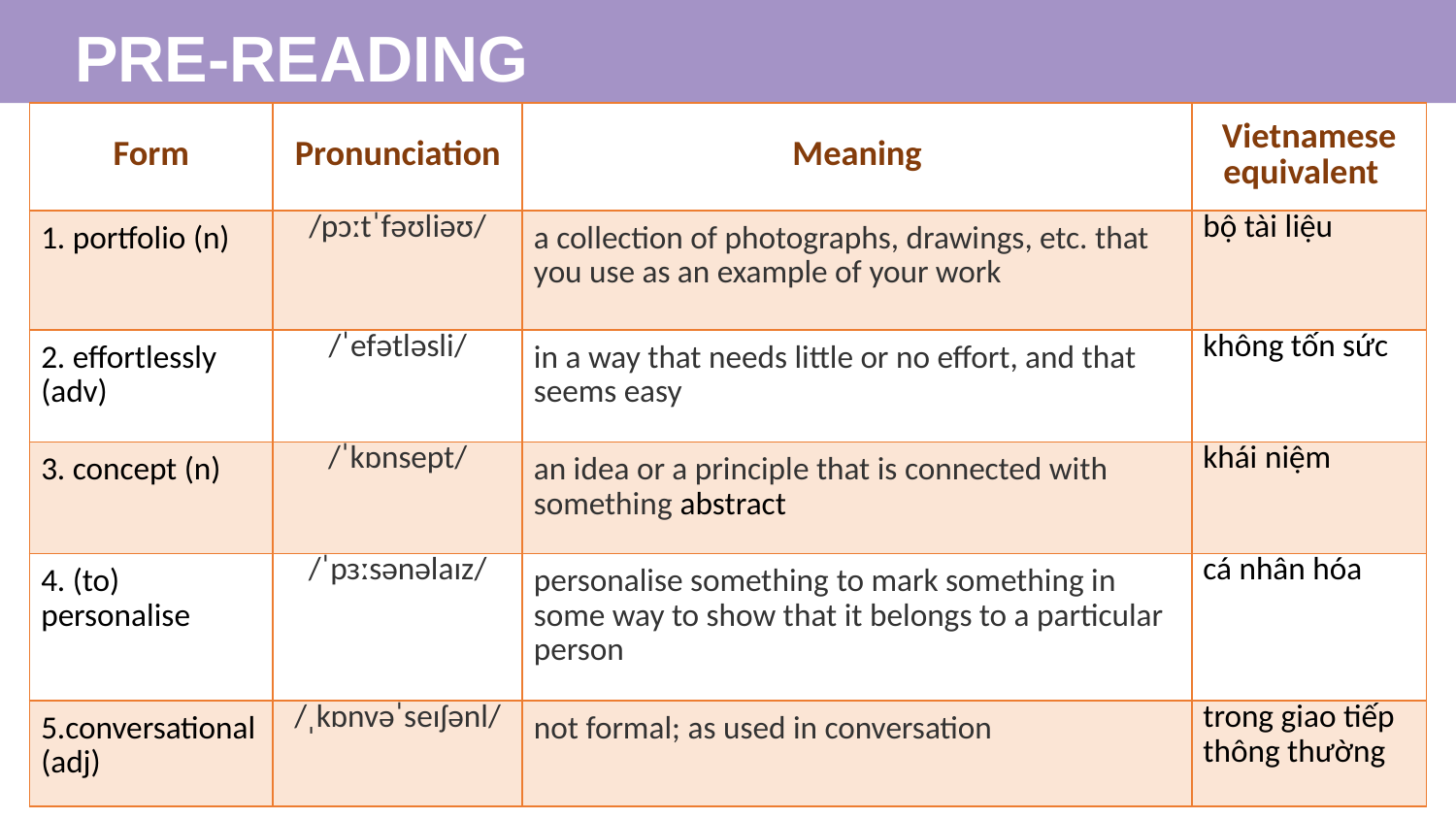

PRE-READING
| Form | Pronunciation | Meaning | Vietnamese equivalent |
| --- | --- | --- | --- |
| 1. portfolio (n) | /pɔːtˈfəʊliəʊ/ | a collection of photographs, drawings, etc. that you use as an example of your work | bộ tài liệu |
| 2. effortlessly (adv) | /ˈefətləsli/ | ​in a way that needs little or no effort, and that seems easy | không tốn sức |
| 3. concept (n) | /ˈkɒnsept/ | an idea or a principle that is connected with something abstract | khái niệm |
| 4. (to) personalise | /ˈpɜːsənəlaɪz/ | personalise something to mark something in some way to show that it belongs to a particular person | cá nhân hóa |
| 5.conversational (adj) | /ˌkɒnvəˈseɪʃənl/ | not formal; as used in conversation | trong giao tiếp thông thường |